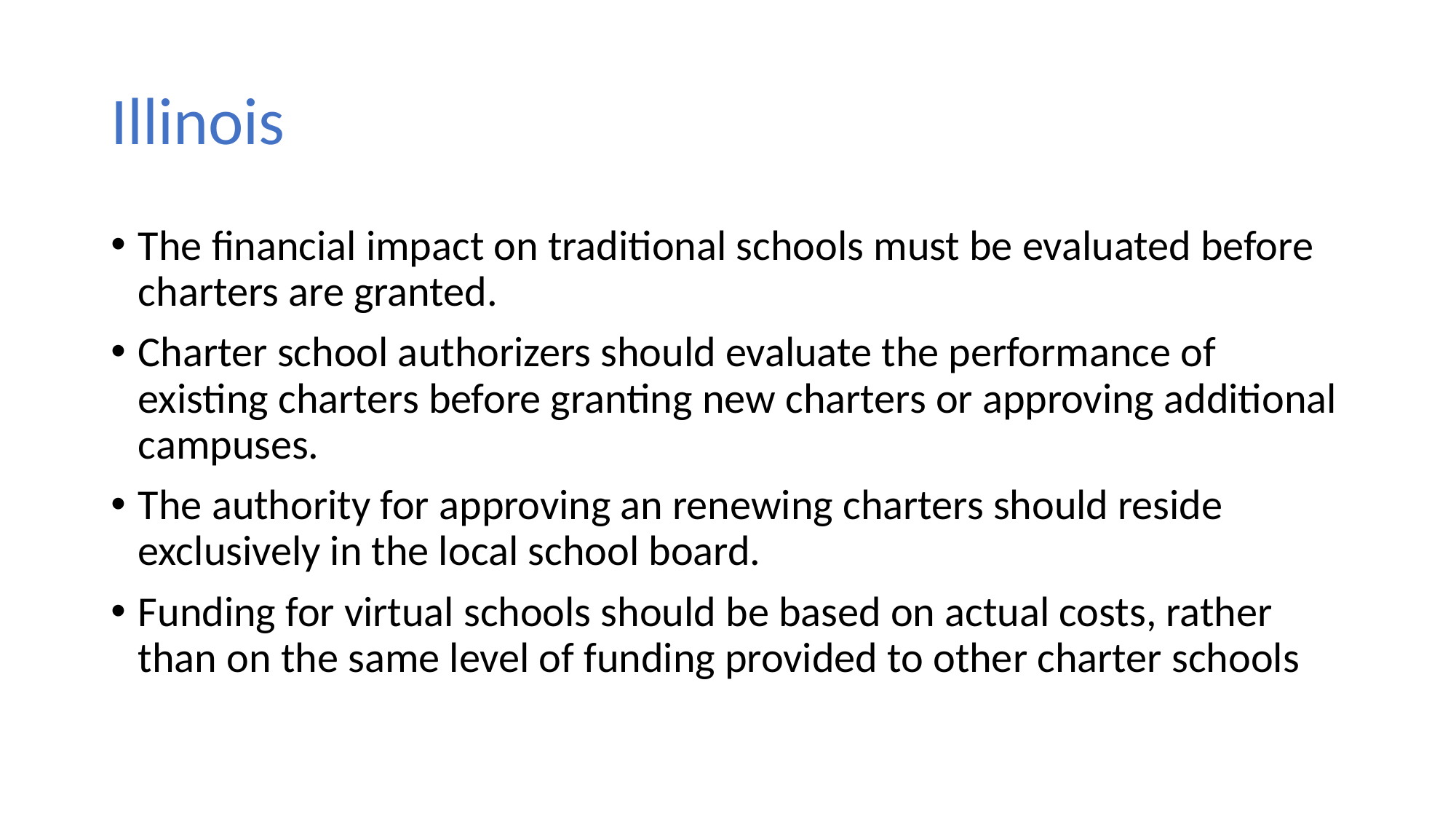

# Illinois
The financial impact on traditional schools must be evaluated before charters are granted.
Charter school authorizers should evaluate the performance of existing charters before granting new charters or approving additional campuses.
The authority for approving an renewing charters should reside exclusively in the local school board.
Funding for virtual schools should be based on actual costs, rather than on the same level of funding provided to other charter schools